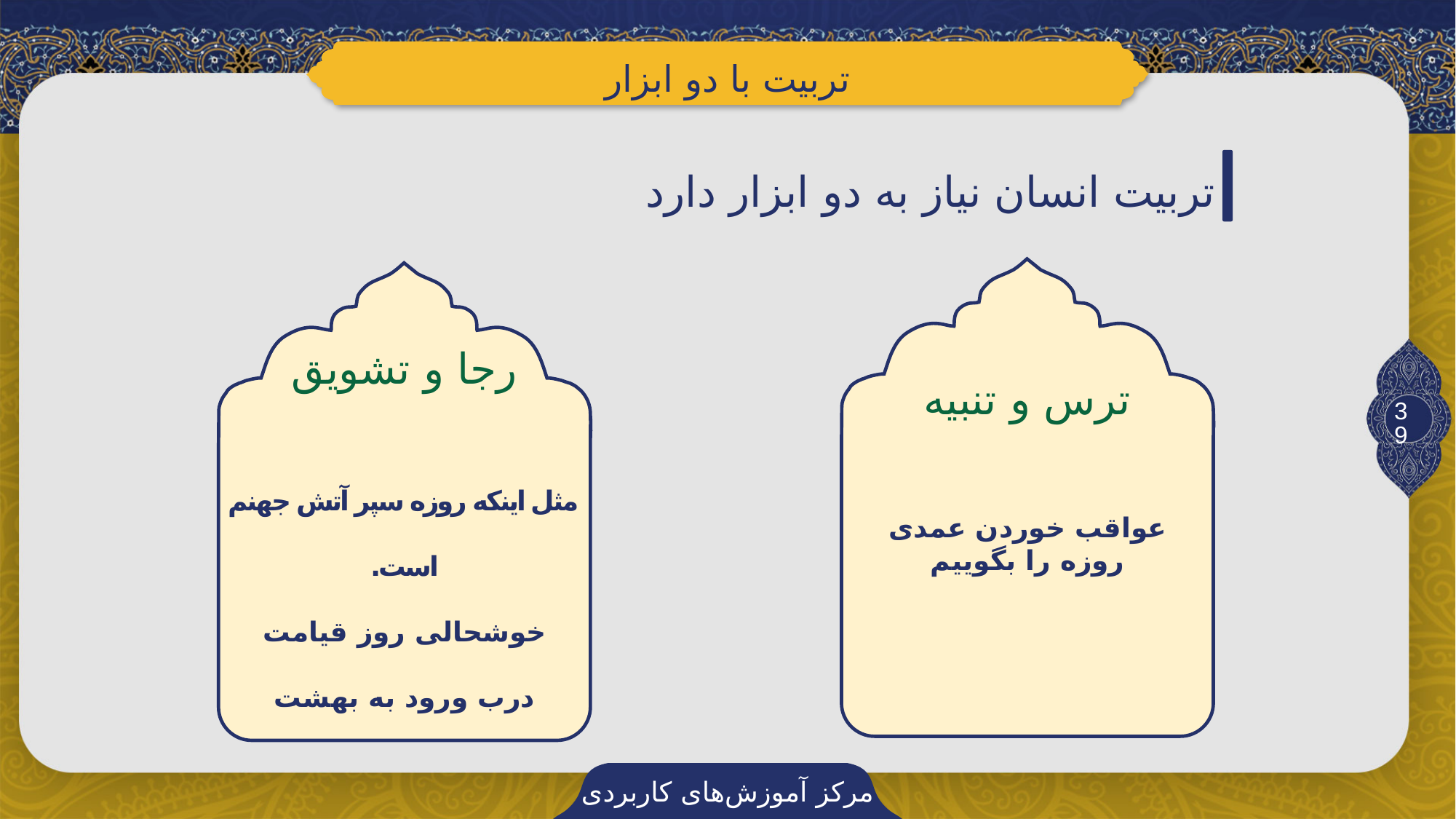

تربیت با دو ابزار

تربیت انسان نیاز به دو ابزار دارد

ترس و تنبیه

عواقب خوردن عمدی روزه را بگوییم

رجا و تشویق

مثل اینکه روزه سپر آتش جهنم است.
خوشحالی روز قیامت
درب ورود به بهشت
39
مرکز آموزش‌های کاربردی